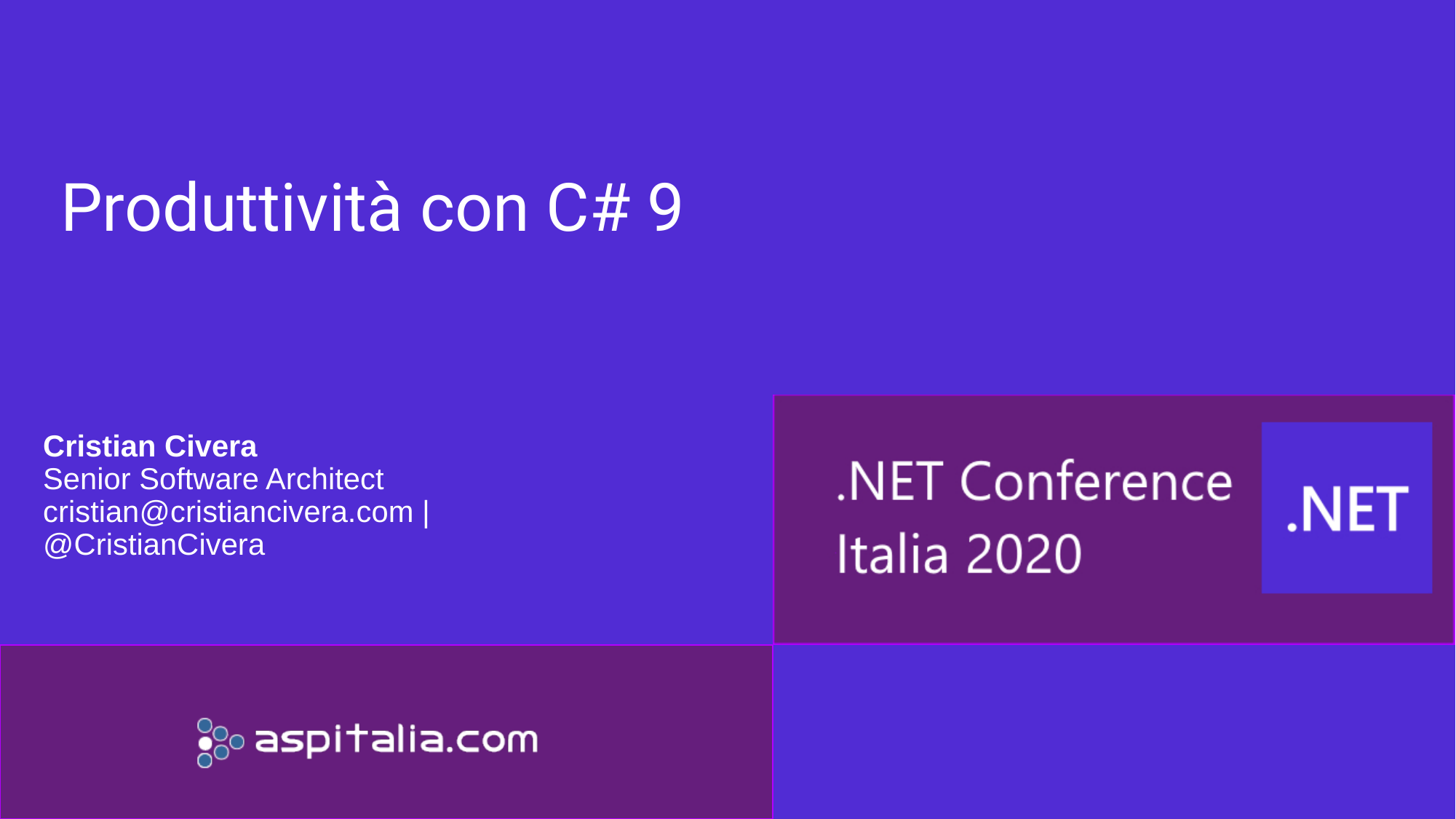

# Produttività con C# 9
Cristian Civera
Senior Software Architect
cristian@cristiancivera.com | @CristianCivera